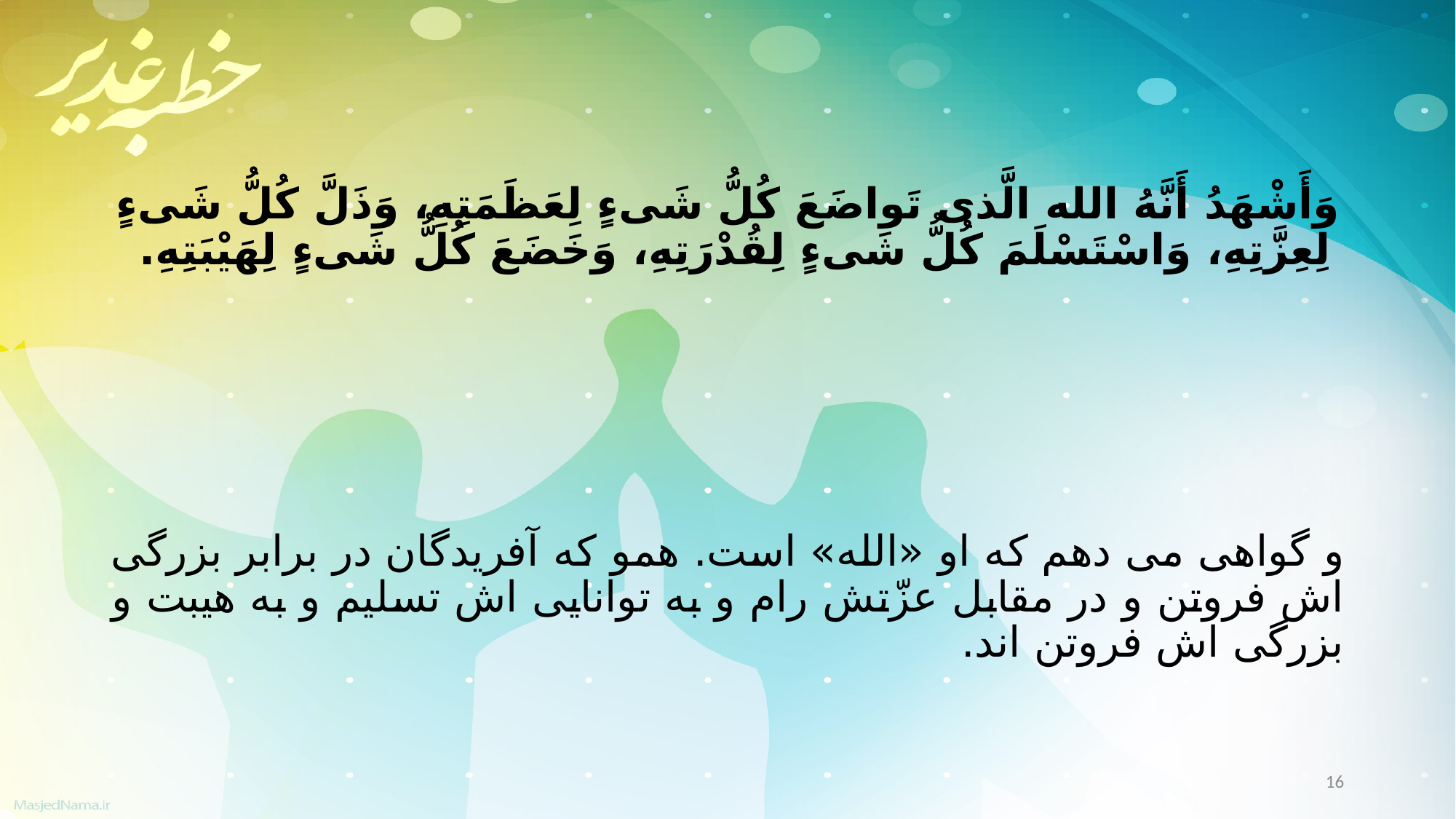

وَأَشْهَدُ أَنَّهُ الله الَّذی تَواضَعَ کُلُّ شَیءٍ لِعَظَمَتِهِ، وَذَلَّ کُلُّ شَیءٍ لِعِزَّتِهِ، وَاسْتَسْلَمَ کُلُّ شَیءٍ لِقُدْرَتِهِ، وَخَضَعَ کُلُّ شَیءٍ لِهَیْبَتِهِ.

و گواهی می دهم که او «الله» است. همو که آفریدگان در برابر بزرگی اش فروتن و در مقابل عزّتش رام و به توانایی اش تسلیم و به هیبت و بزرگی اش فروتن اند.
16